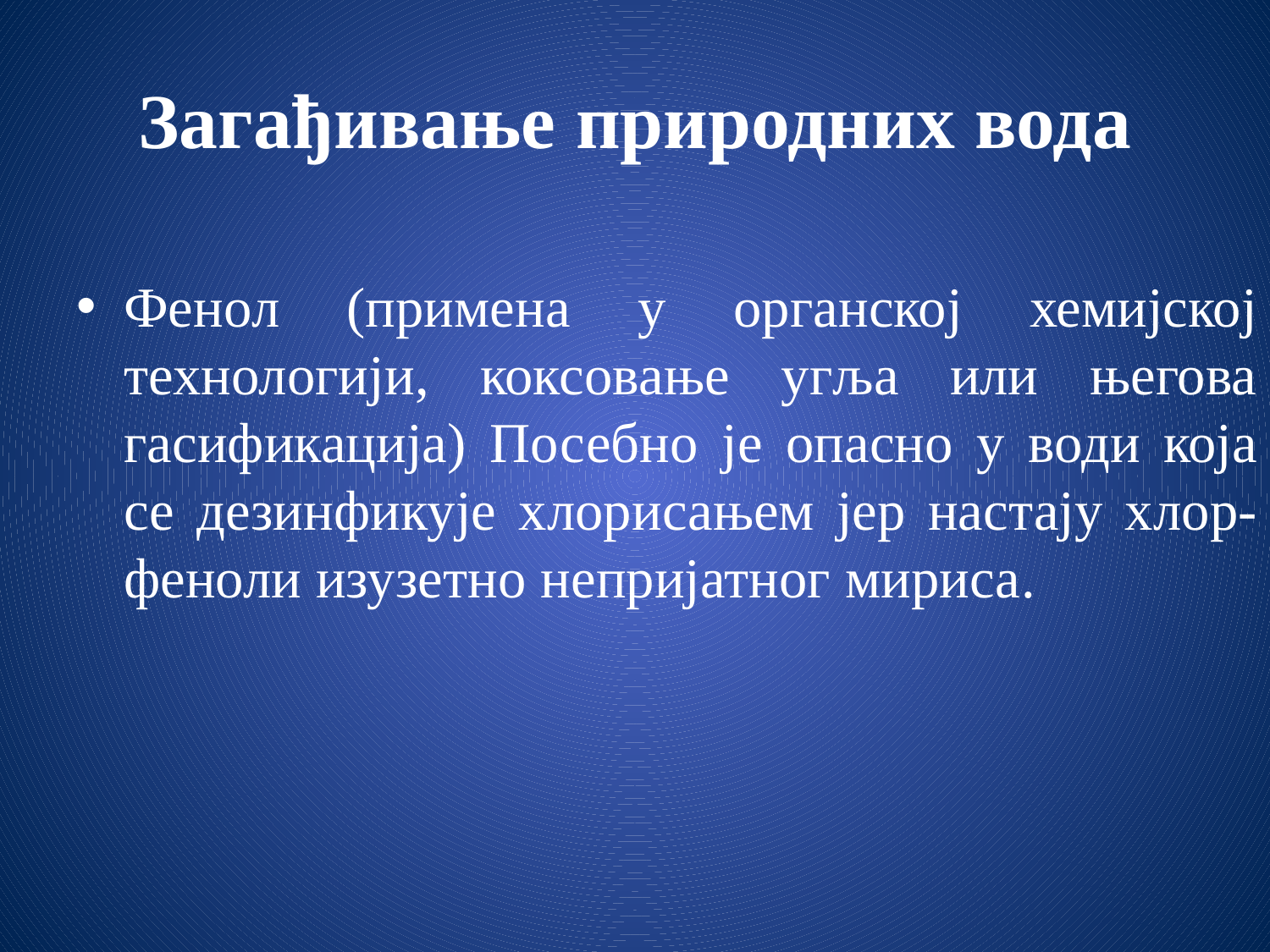

# Загађивање природних вода
Фенол (примена у органској хемијској технологији, коксовање угља или његова гасификација) Посебно је опасно у води која се дезинфикује хлорисањем јер настају хлор-феноли изузетно непријатног мириса.